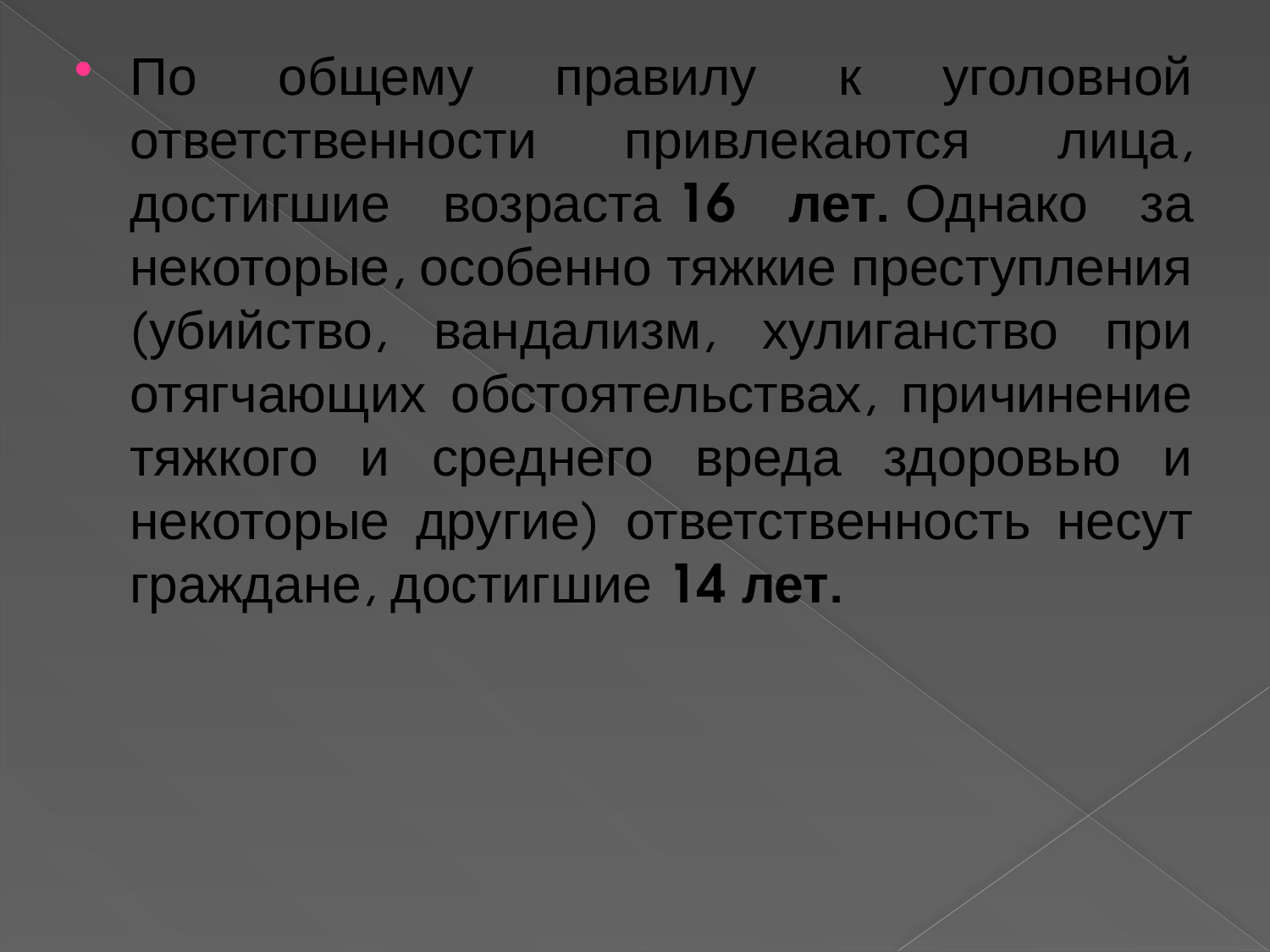

По общему правилу к уголовной ответственности привлекаются лица, достигшие возраста 16 лет. Однако за некоторые, особенно тяжкие преступления (убийство, вандализм, хулиганство при отягчающих обстоятельствах, причинение тяжкого и среднего вреда здоровью и некоторые другие) ответственность несут граждане, достигшие 14 лет.
#